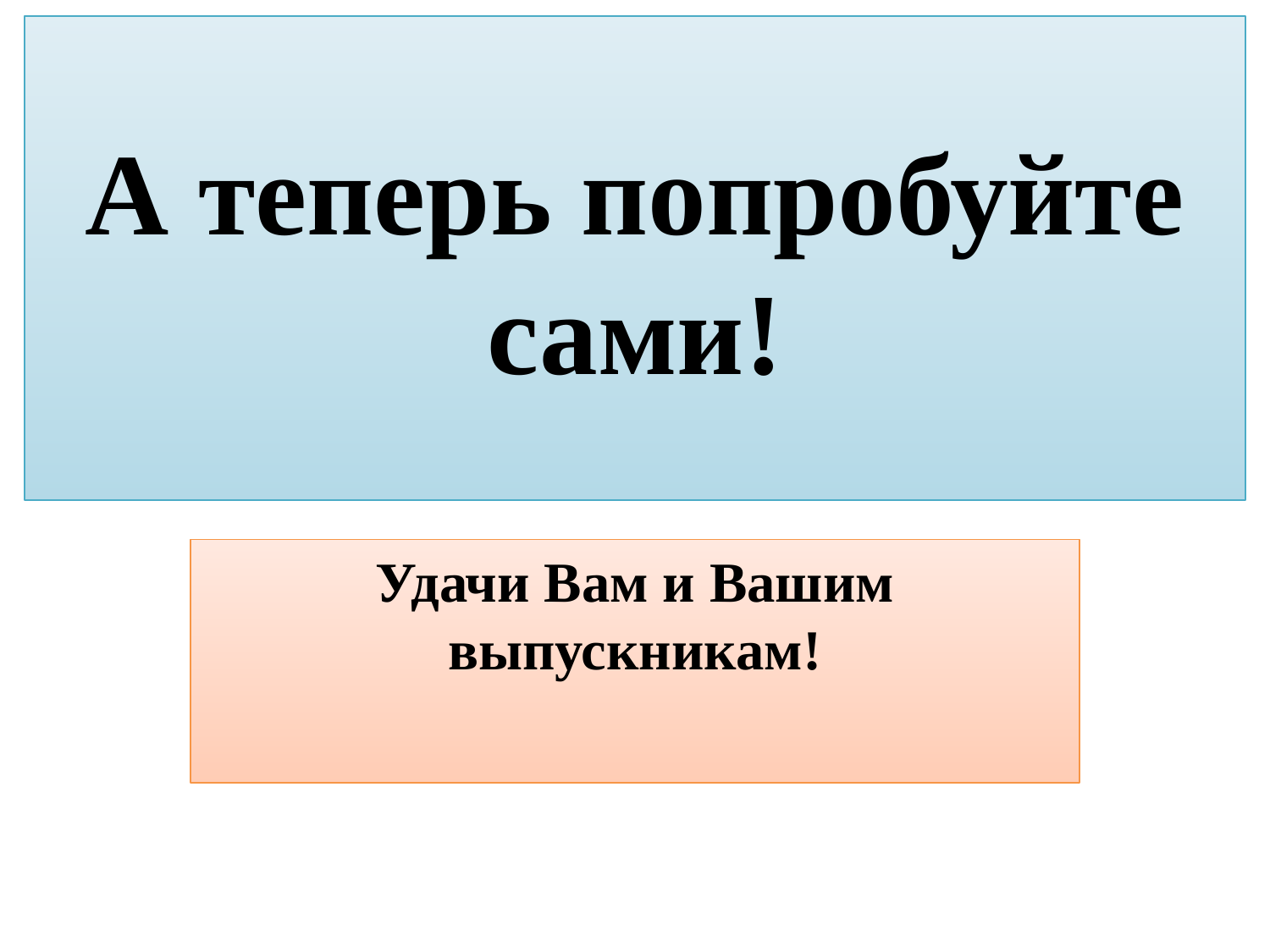

# А теперь попробуйте сами!
Удачи Вам и Вашим выпускникам!